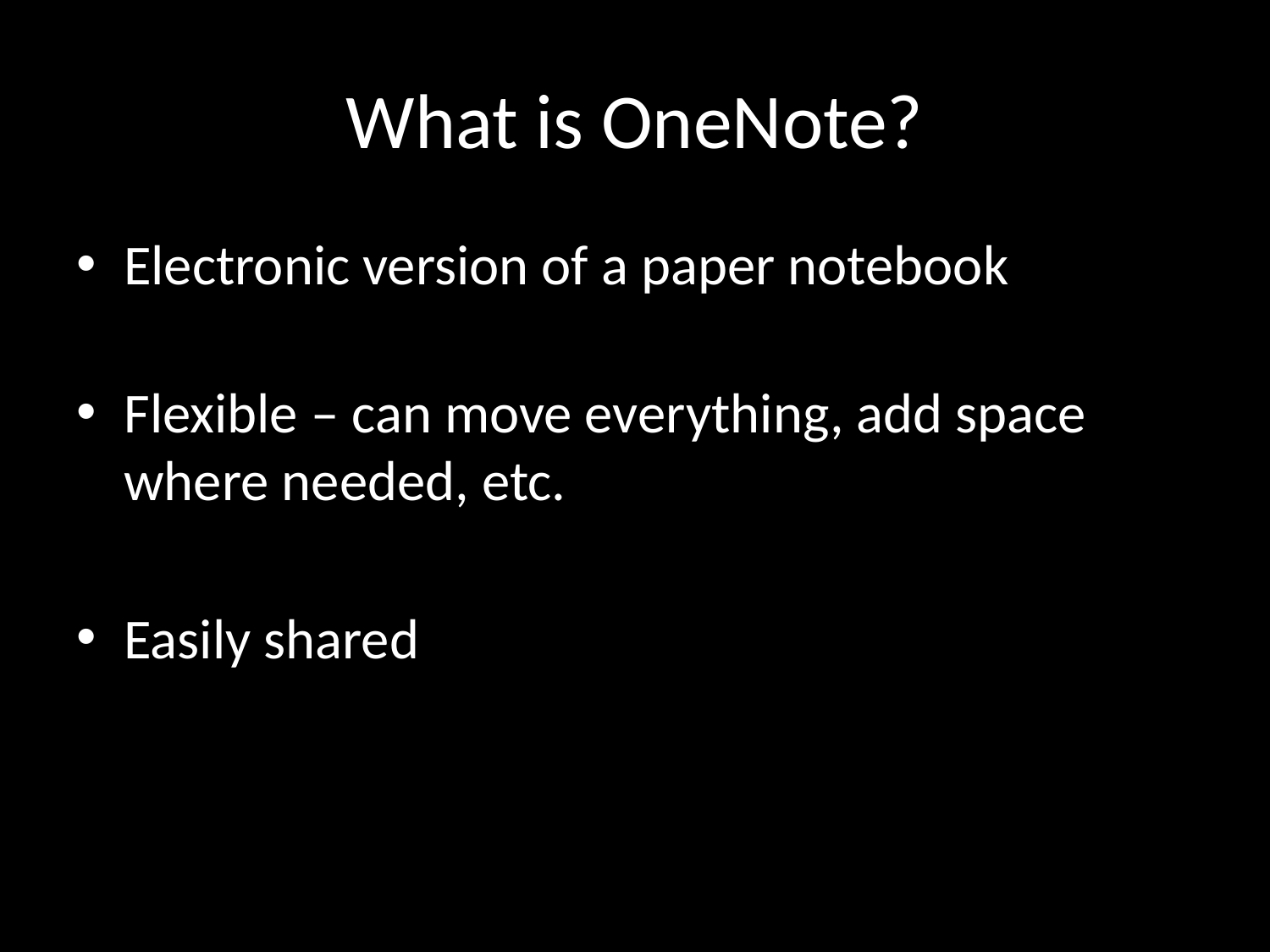

# What is OneNote?
Electronic version of a paper notebook

Flexible – can move everything, add space where needed, etc.

Easily shared